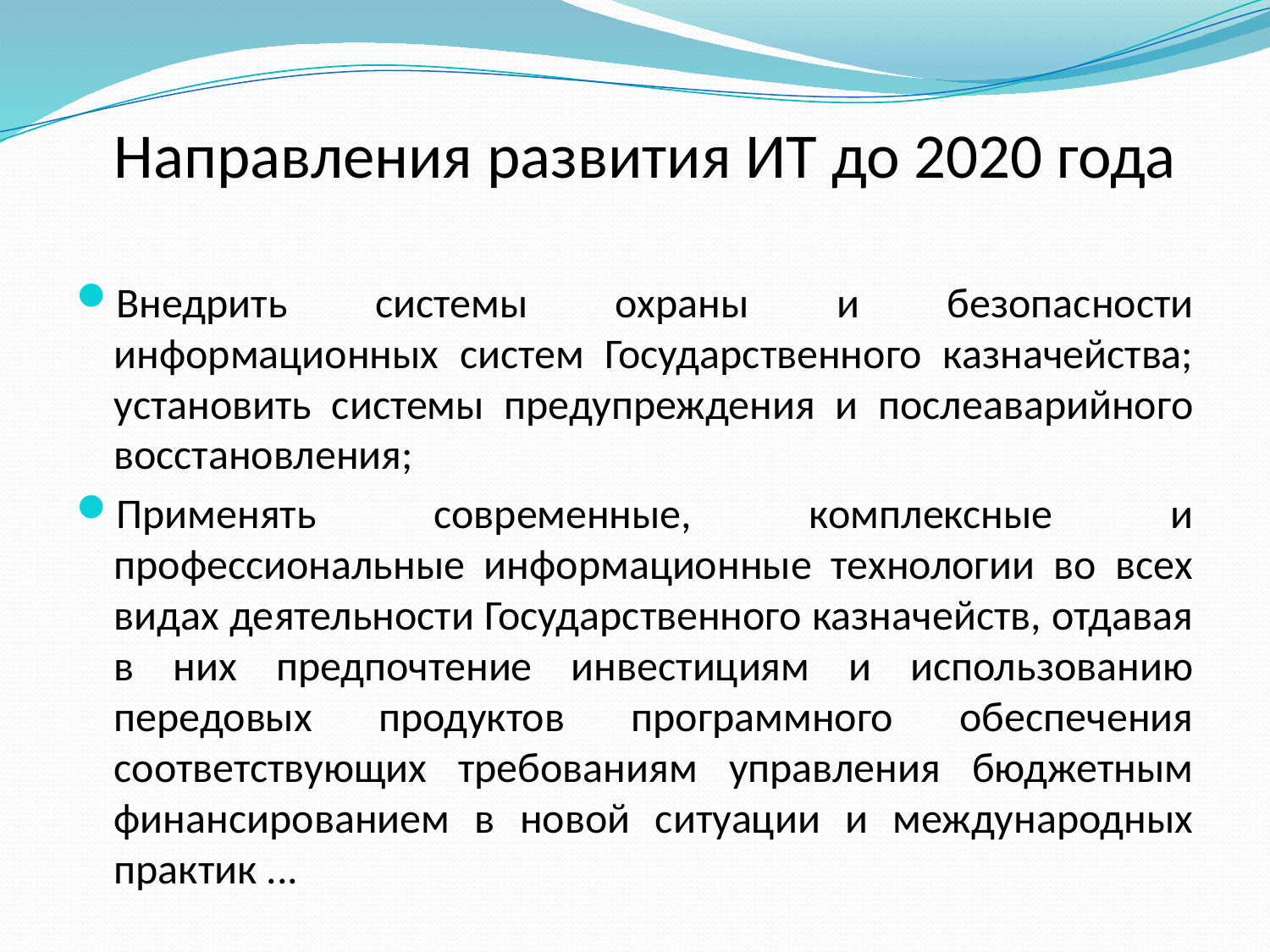

# Направления развития ИТ до 2020 года
Внедрить системы охраны и безопасности информационных систем Государственного казначейства; установить системы предупреждения и послеаварийного восстановления;
Применять современные, комплексные и профессиональные информационные технологии во всех видах деятельности Государственного казначейств, отдавая в них предпочтение инвестициям и использованию передовых продуктов программного обеспечения соответствующих требованиям управления бюджетным финансированием в новой ситуации и международных практик ...